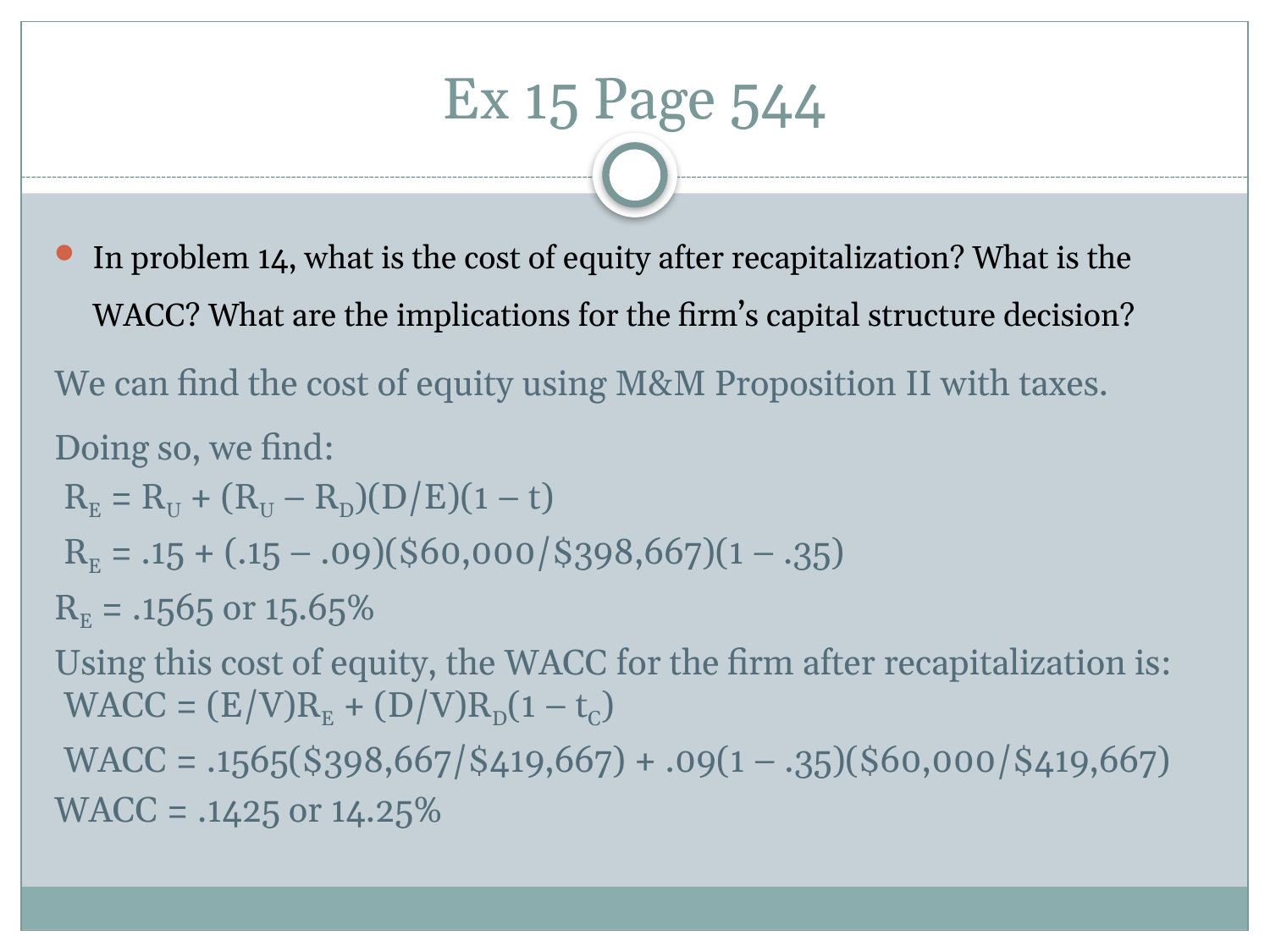

# Ex 15 Page 544
In problem 14, what is the cost of equity after recapitalization? What is the WACC? What are the implications for the firm’s capital structure decision?
We can find the cost of equity using M&M Proposition II with taxes. Doing so, we find:
RE = RU + (RU – RD)(D/E)(1 – t)
RE = .15 + (.15 – .09)($60,000/$398,667)(1 – .35)
RE = .1565 or 15.65%
Using this cost of equity, the WACC for the firm after recapitalization is:	WACC = (E/V)RE + (D/V)RD(1 – tC)
WACC = .1565($398,667/$419,667) + .09(1 – .35)($60,000/$419,667)
WACC = .1425 or 14.25%